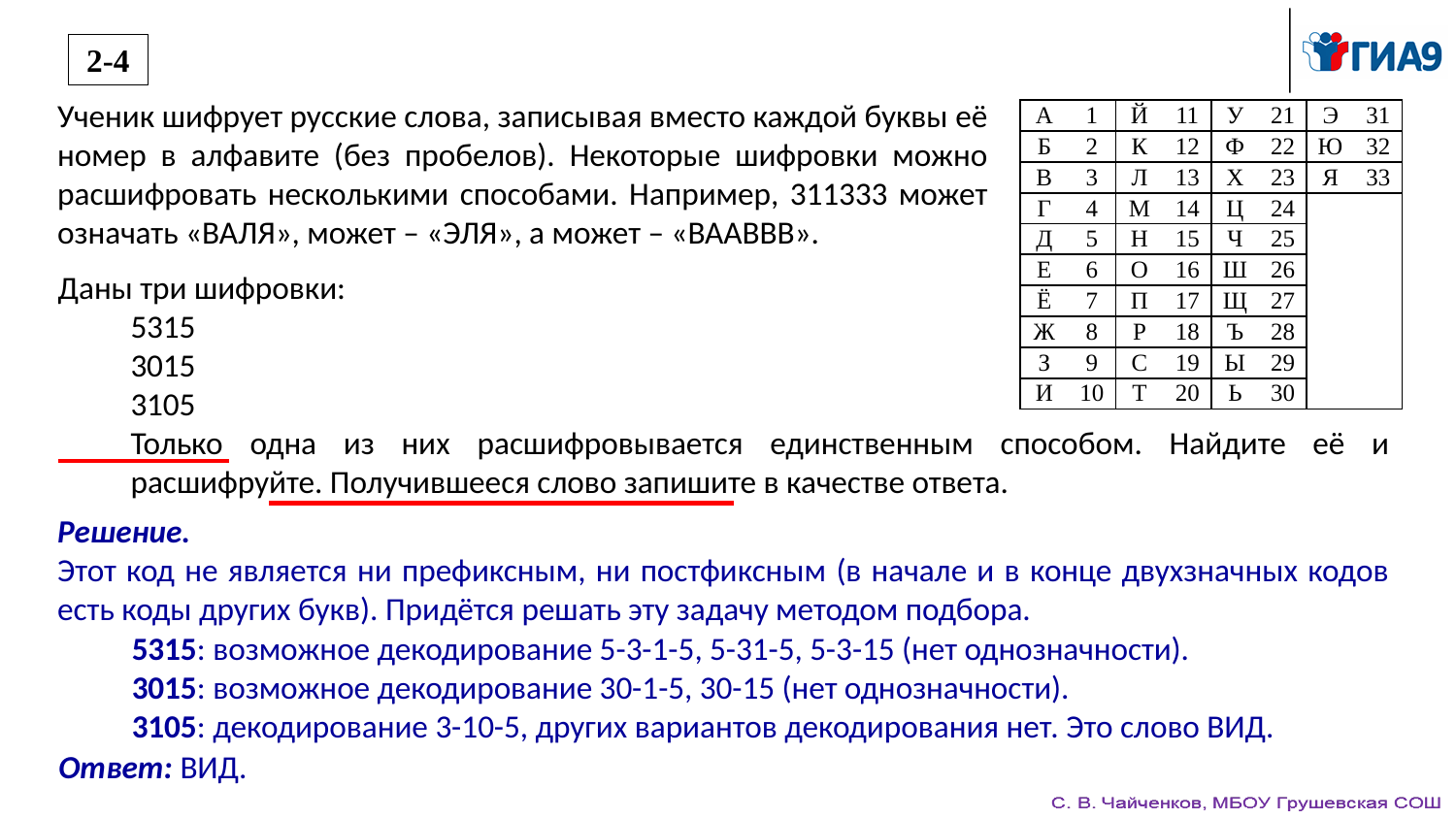

2-4
Ученик шифрует русские слова, записывая вместо каждой буквы её номер в алфавите (без пробелов). Некоторые шифровки можно расшифровать несколькими способами. Например, 311333 может означать «ВАЛЯ», может – «ЭЛЯ», а может – «ВААВВВ».
| А | 1 | Й | 11 | У | 21 | Э | 31 |
| --- | --- | --- | --- | --- | --- | --- | --- |
| Б | 2 | К | 12 | Ф | 22 | Ю | 32 |
| В | 3 | Л | 13 | Х | 23 | Я | 33 |
| Г | 4 | М | 14 | Ц | 24 |  |  |
| Д | 5 | Н | 15 | Ч | 25 |  |  |
| Е | 6 | О | 16 | Ш | 26 |  |  |
| Ё | 7 | П | 17 | Щ | 27 |  |  |
| Ж | 8 | Р | 18 | Ъ | 28 |  |  |
| З | 9 | С | 19 | Ы | 29 |  |  |
| И | 10 | Т | 20 | Ь | 30 |  |  |
Даны три шифровки:
5315
3015
3105
Только одна из них расшифровывается единственным способом. Найдите её и расшифруйте. Получившееся слово запишите в качестве ответа.
Решение.
Этот код не является ни префиксным, ни постфиксным (в начале и в конце двухзначных кодов есть коды других букв). Придётся решать эту задачу методом подбора.
5315: возможное декодирование 5-3-1-5, 5-31-5, 5-3-15 (нет однозначности).
3015: возможное декодирование 30-1-5, 30-15 (нет однозначности).
3105: декодирование 3-10-5, других вариантов декодирования нет. Это слово ВИД.
Ответ: ВИД.